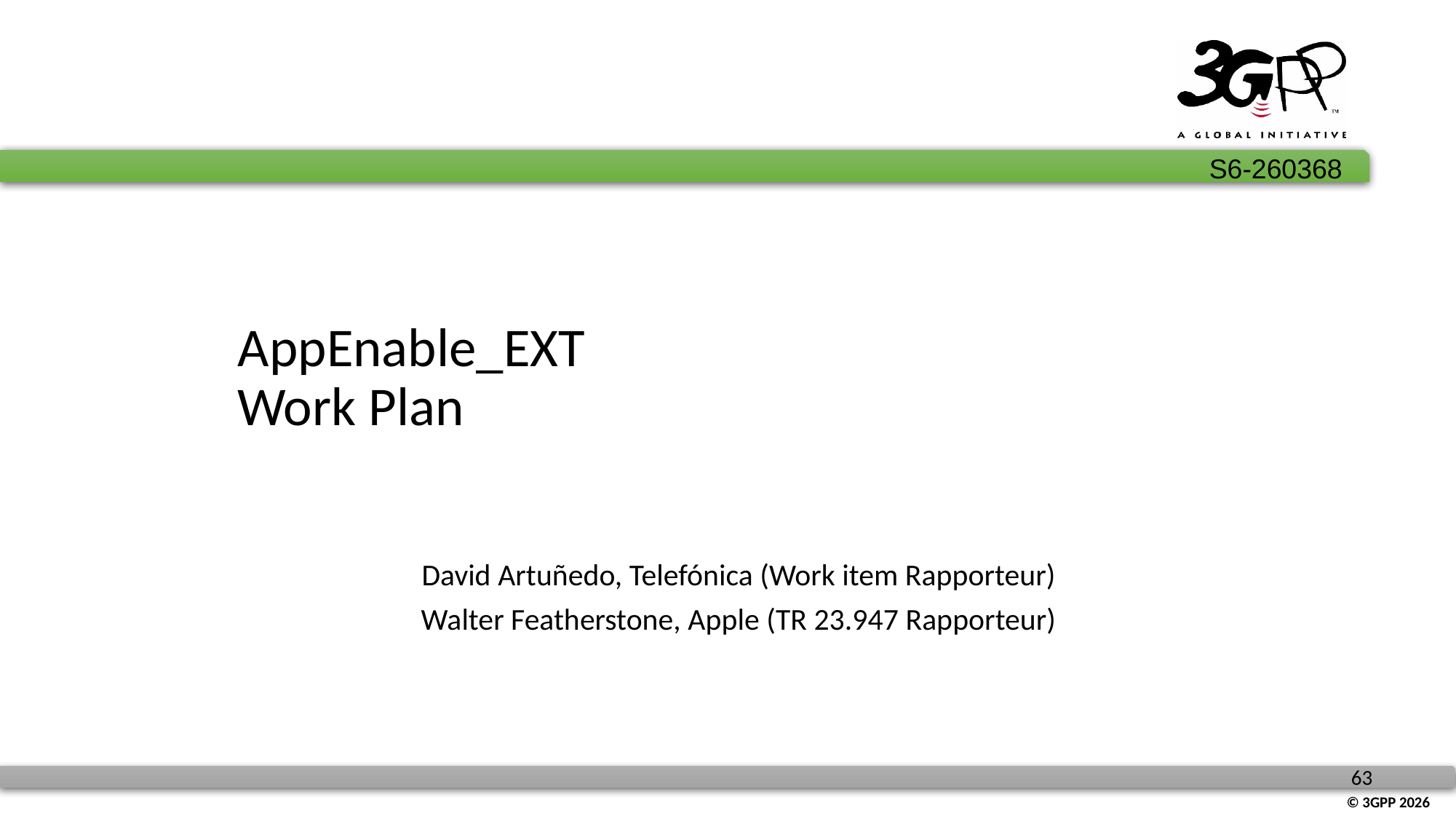

# AppEnable_EXT Work Plan
David Artuñedo, Telefónica (Work item Rapporteur)
Walter Featherstone, Apple (TR 23.947 Rapporteur)